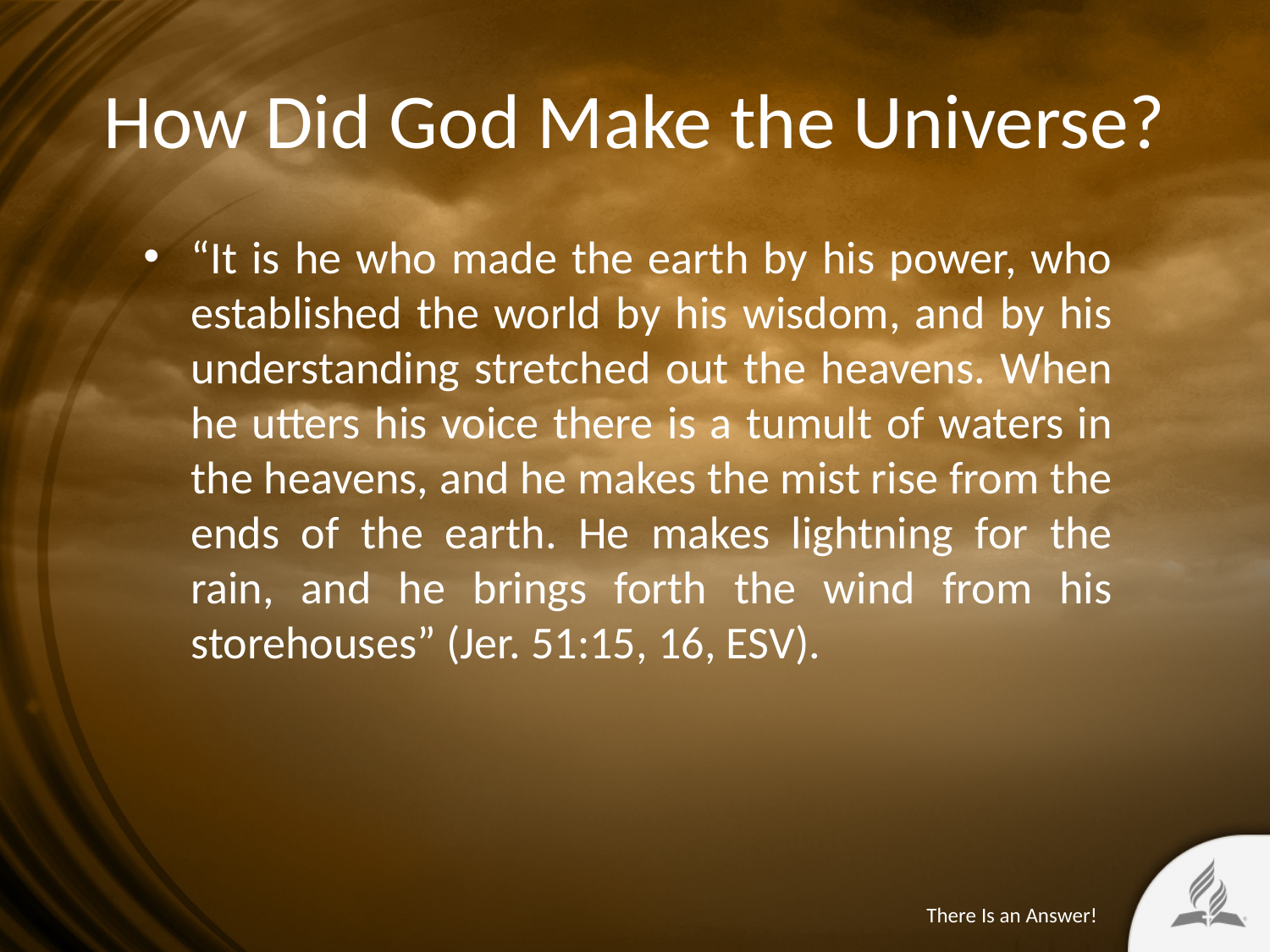

# How Did God Make the Universe?
“It is he who made the earth by his power, who established the world by his wisdom, and by his understanding stretched out the heavens. When he utters his voice there is a tumult of waters in the heavens, and he makes the mist rise from the ends of the earth. He makes lightning for the rain, and he brings forth the wind from his storehouses” (Jer. 51:15, 16, ESV).
There Is an Answer!